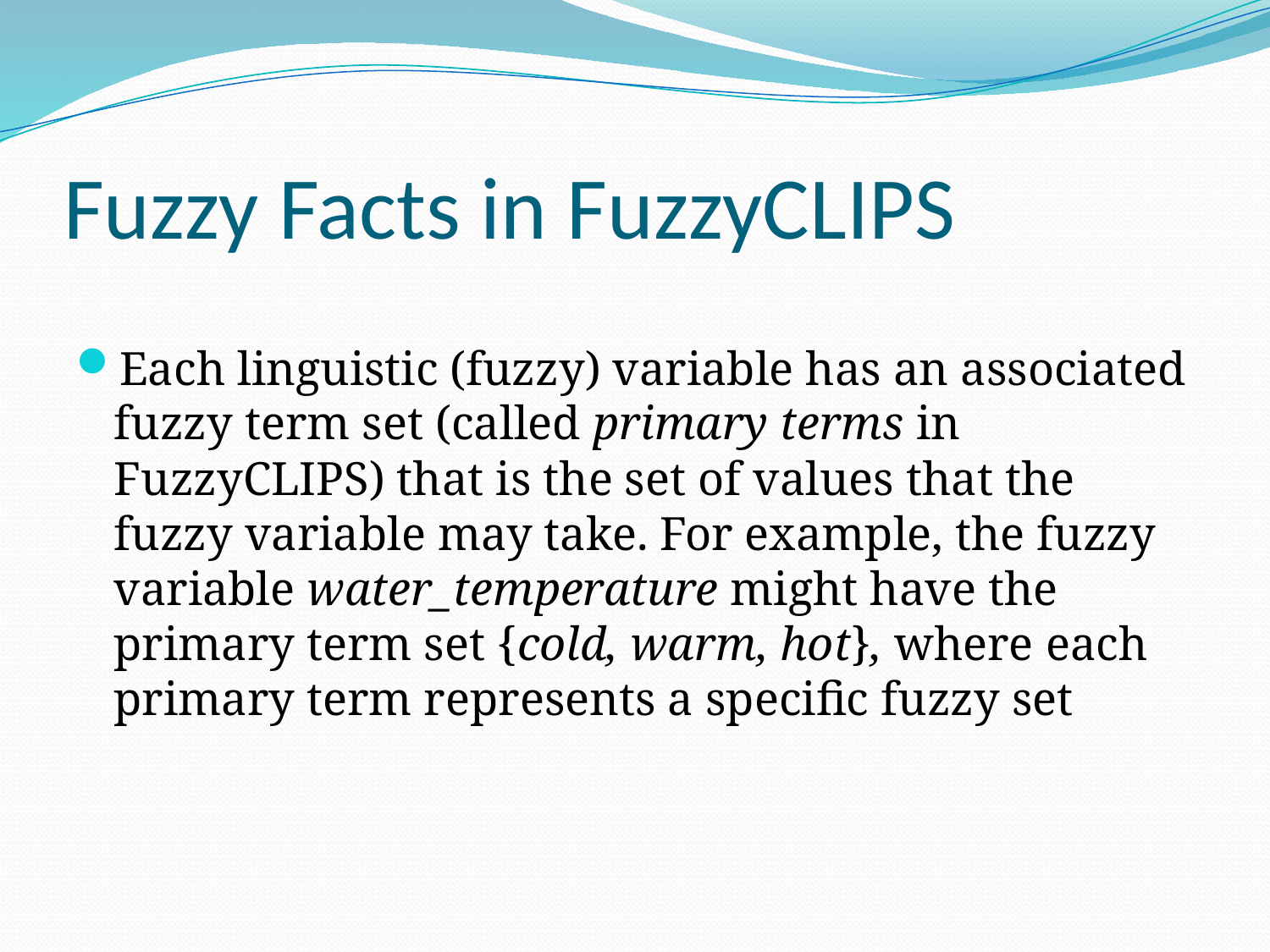

# Fuzzy Facts in FuzzyCLIPS

Each linguistic (fuzzy) variable has an associated fuzzy term set (called primary terms in FuzzyCLIPS) that is the set of values that the fuzzy variable may take. For example, the fuzzy variable water_temperature might have the primary term set {cold, warm, hot}, where each primary term represents a specific fuzzy set